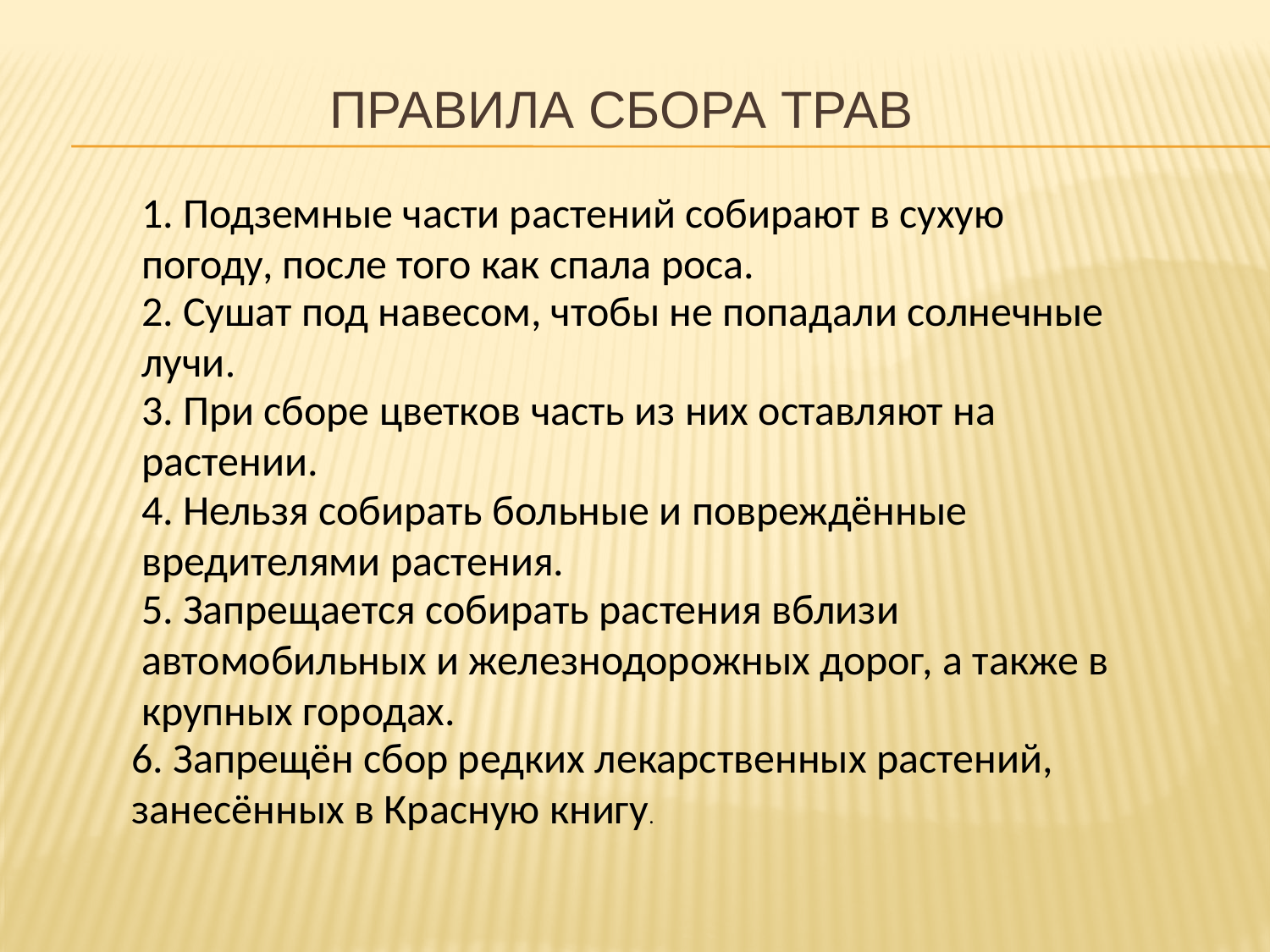

# Правила сбора трав
1. Подземные части растений собирают в сухую погоду, после того как спала роса.
2. Сушат под навесом, чтобы не попадали солнечные лучи.
3. При сборе цветков часть из них оставляют на растении.
4. Нельзя собирать больные и повреждённые вредителями растения.
5. Запрещается собирать растения вблизи автомобильных и железнодорожных дорог, а также в крупных городах.
6. Запрещён сбор редких лекарственных растений, занесённых в Красную книгу.